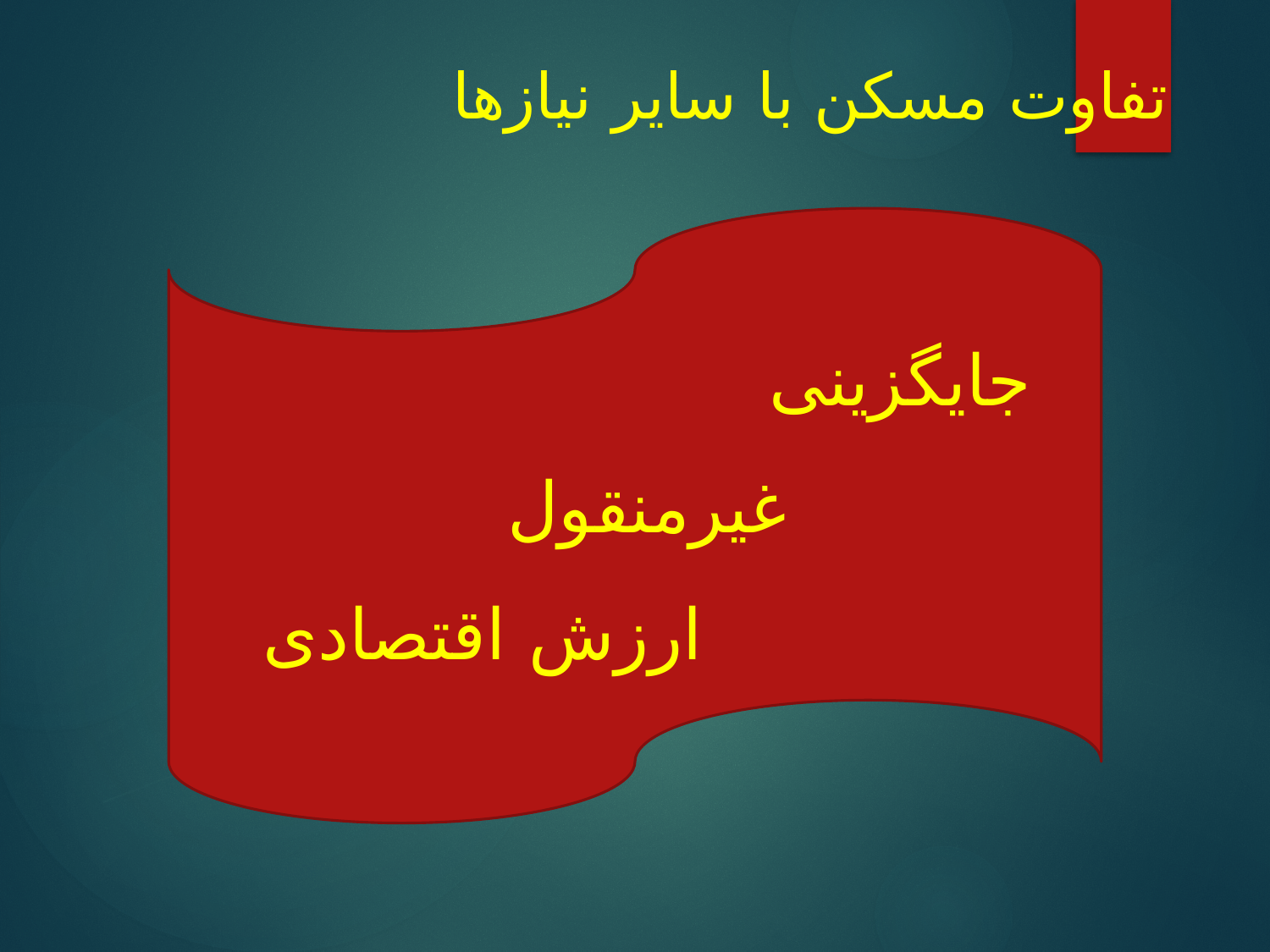

تفاوت مسکن با سایر نیازها

جایگزینی
غیرمنقول
ارزش اقتصادی